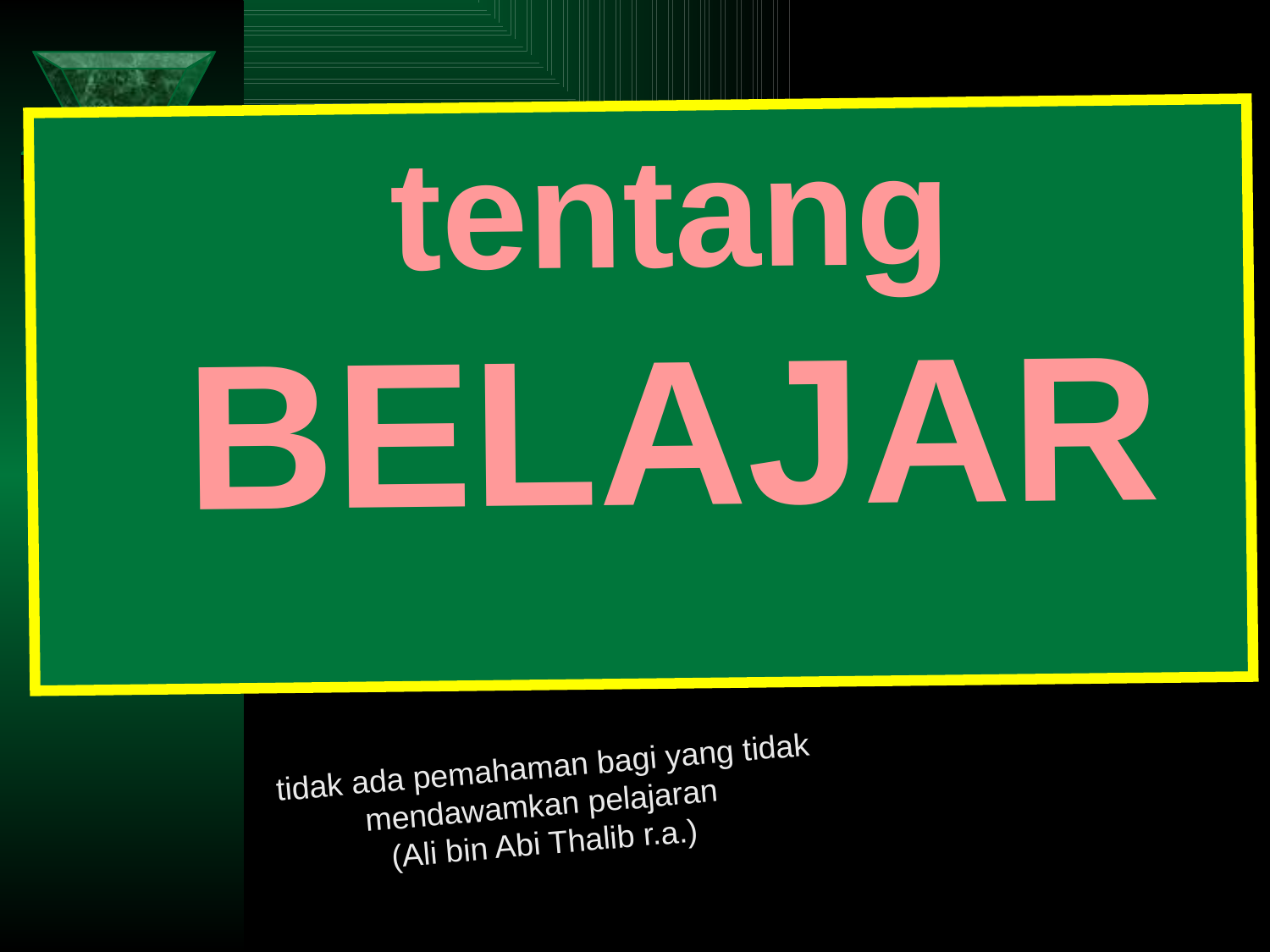

tentang BELAJAR

 tidak ada pemahaman bagi yang tidak mendawamkan pelajaran
(Ali bin Abi Thalib r.a.)